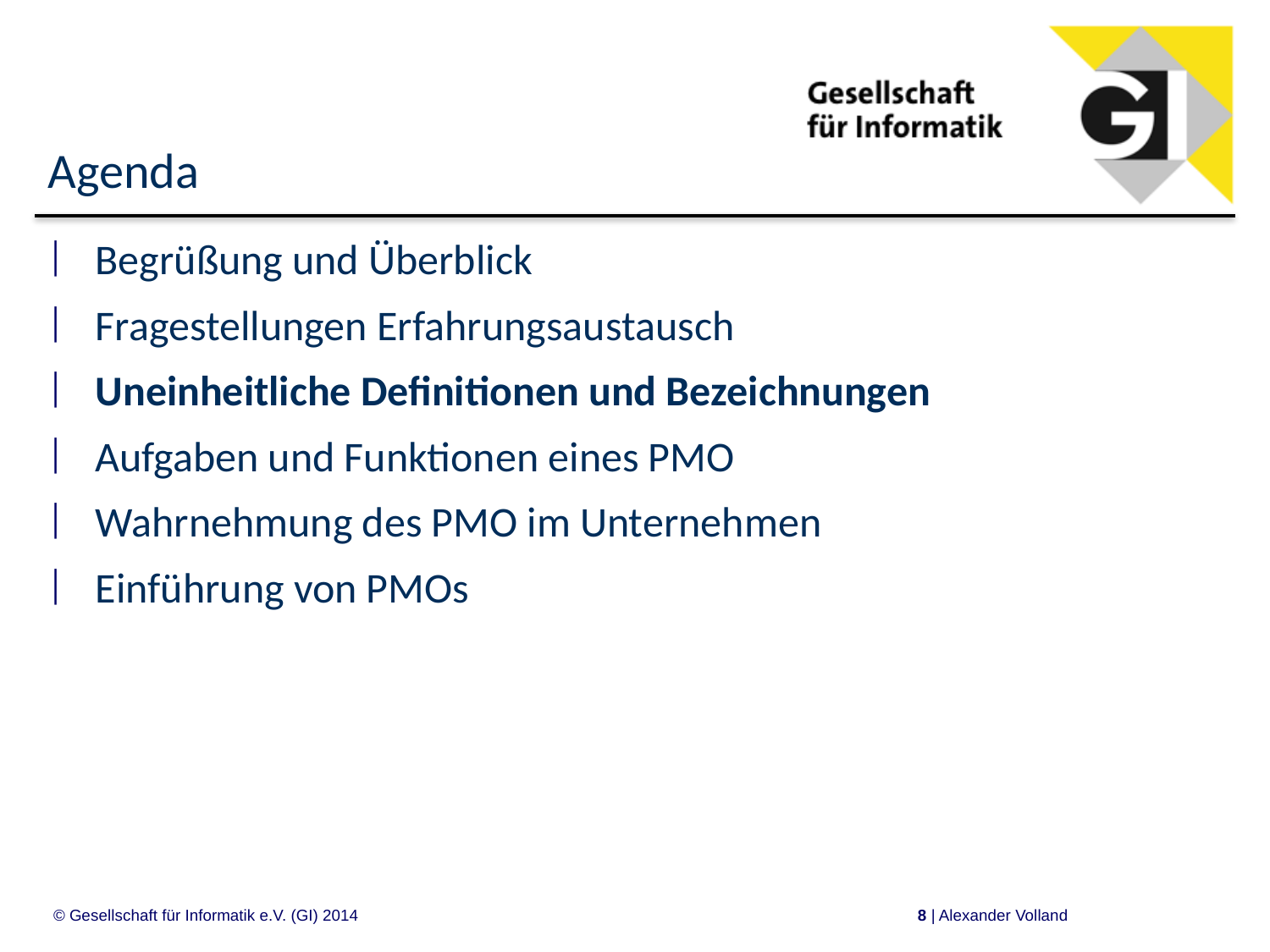

# Agenda
Begrüßung und Überblick
Fragestellungen Erfahrungsaustausch
Uneinheitliche Definitionen und Bezeichnungen
Aufgaben und Funktionen eines PMO
Wahrnehmung des PMO im Unternehmen
Einführung von PMOs
© Gesellschaft für Informatik e.V. (GI) 2014
8 | Alexander Volland